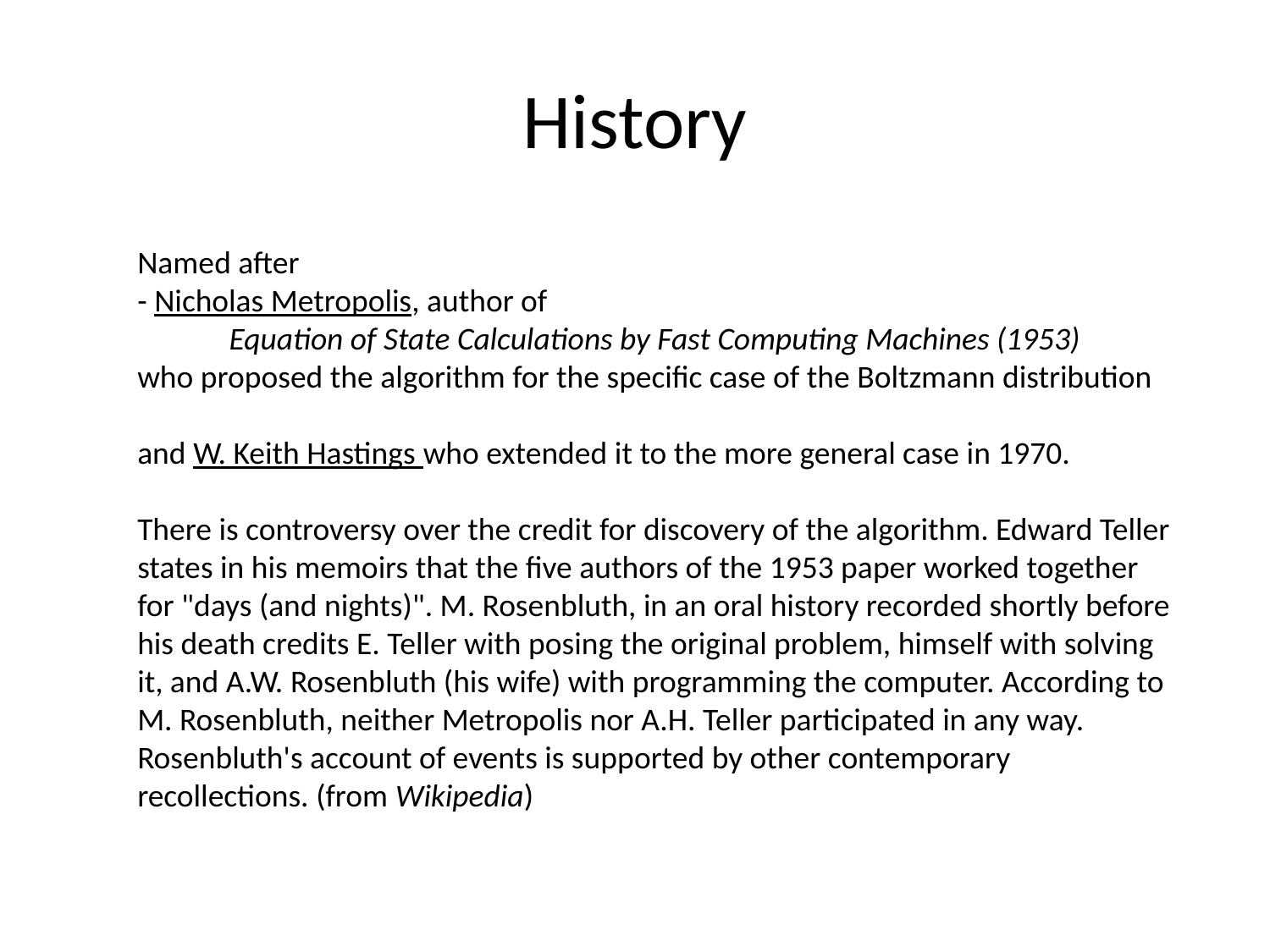

# History
Named after
- Nicholas Metropolis, author of
Equation of State Calculations by Fast Computing Machines (1953)
who proposed the algorithm for the specific case of the Boltzmann distribution

and W. Keith Hastings who extended it to the more general case in 1970.

There is controversy over the credit for discovery of the algorithm. Edward Teller states in his memoirs that the five authors of the 1953 paper worked together for "days (and nights)". M. Rosenbluth, in an oral history recorded shortly before his death credits E. Teller with posing the original problem, himself with solving it, and A.W. Rosenbluth (his wife) with programming the computer. According to M. Rosenbluth, neither Metropolis nor A.H. Teller participated in any way. Rosenbluth's account of events is supported by other contemporary recollections. (from Wikipedia)